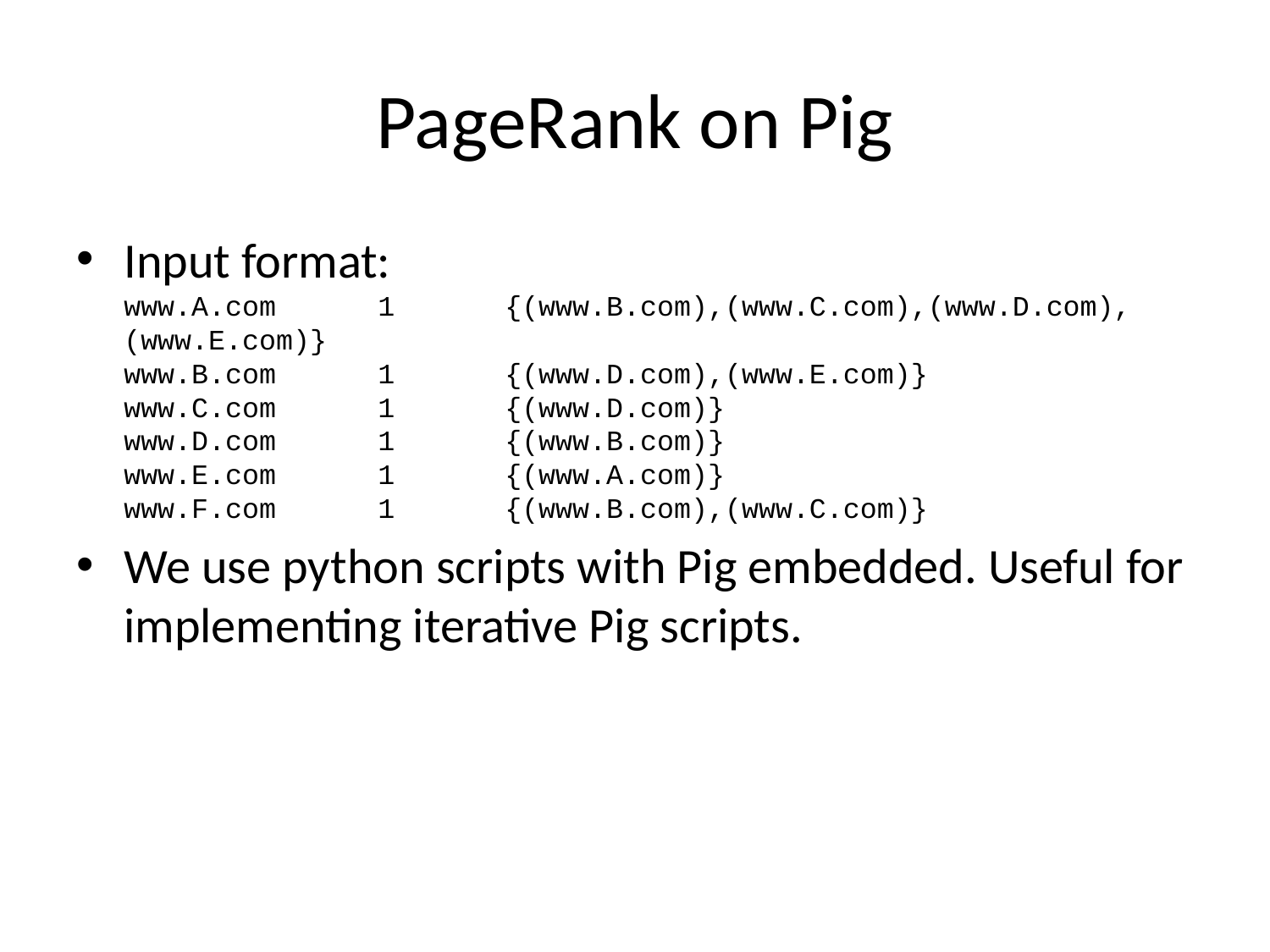

# PageRank on Pig
Input format:
www.A.com	1	{(www.B.com),(www.C.com),(www.D.com),(www.E.com)}
www.B.com	1	{(www.D.com),(www.E.com)}
www.C.com	1	{(www.D.com)}
www.D.com	1	{(www.B.com)}
www.E.com	1	{(www.A.com)}
www.F.com	1	{(www.B.com),(www.C.com)}
We use python scripts with Pig embedded. Useful for implementing iterative Pig scripts.